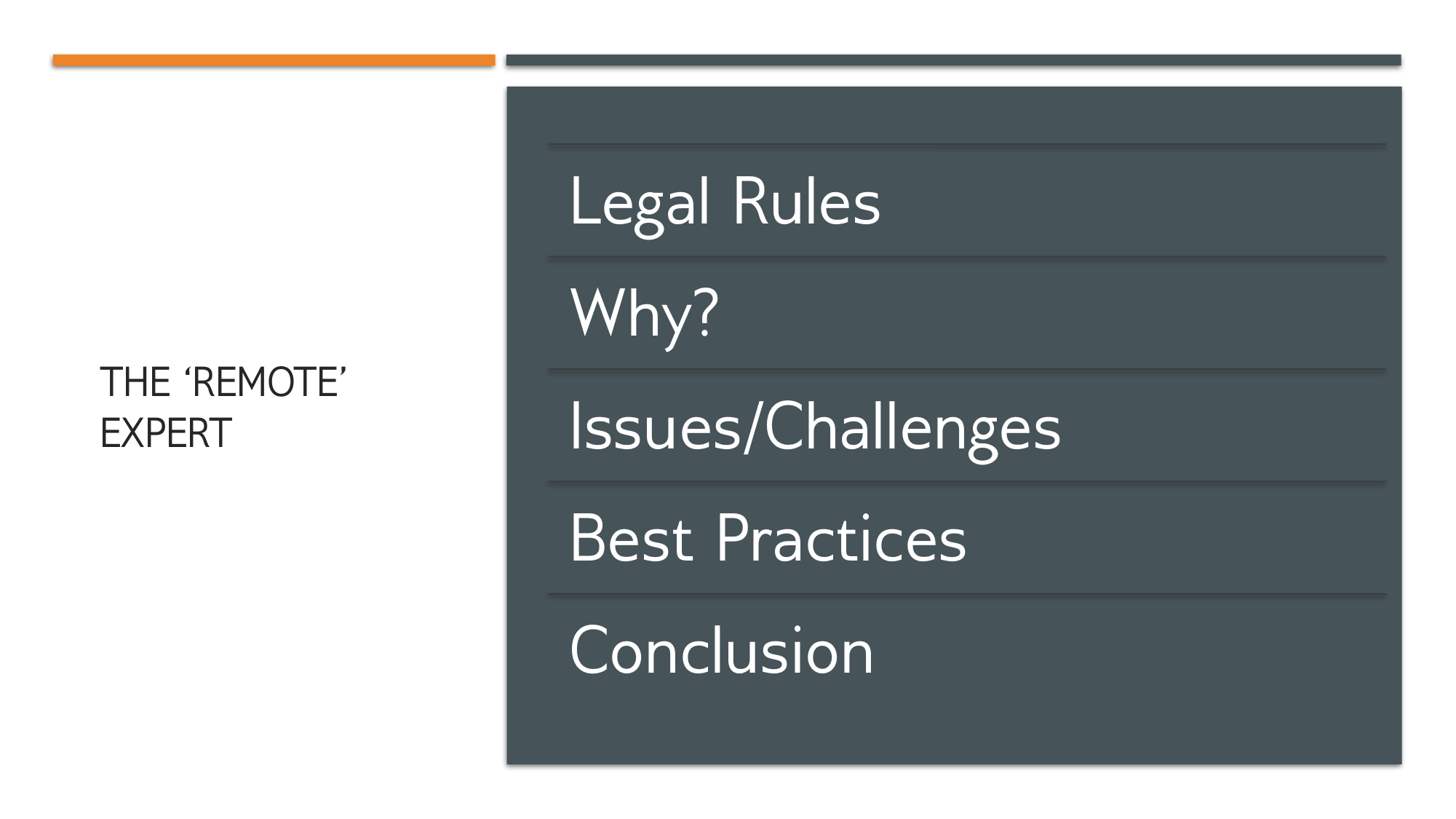

# The ‘REMOTE’ EXPERT
Legal Rules
Why?
Issues/Challenges
Best Practices
Conclusion